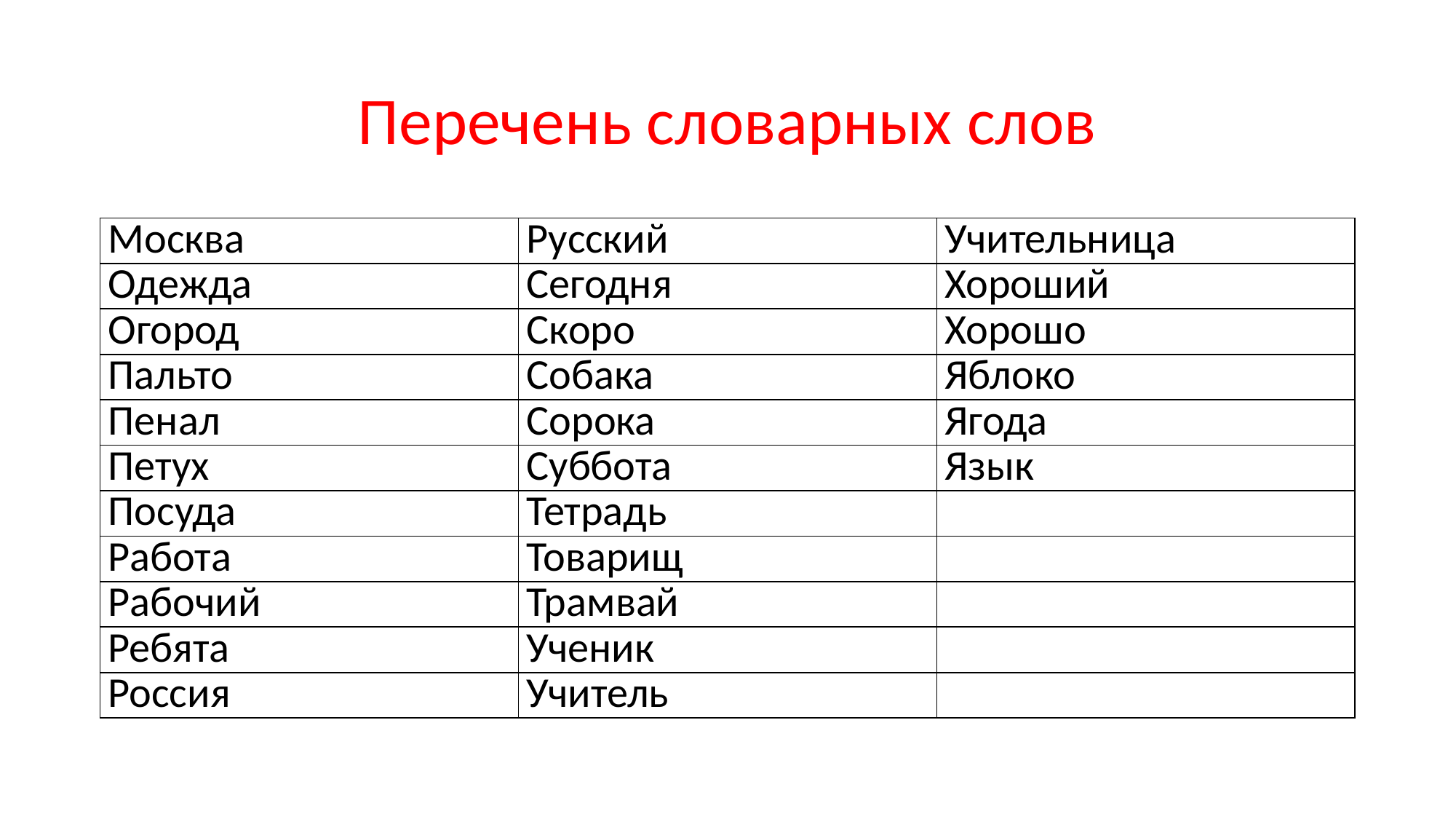

# Перечень словарных слов
| Москва | Русский | Учительница |
| --- | --- | --- |
| Одежда | Сегодня | Хороший |
| Огород | Скоро | Хорошо |
| Пальто | Собака | Яблоко |
| Пенал | Сорока | Ягода |
| Петух | Суббота | Язык |
| Посуда | Тетрадь |  |
| Работа | Товарищ |  |
| Рабочий | Трамвай |  |
| Ребята | Ученик |  |
| Россия | Учитель |  |